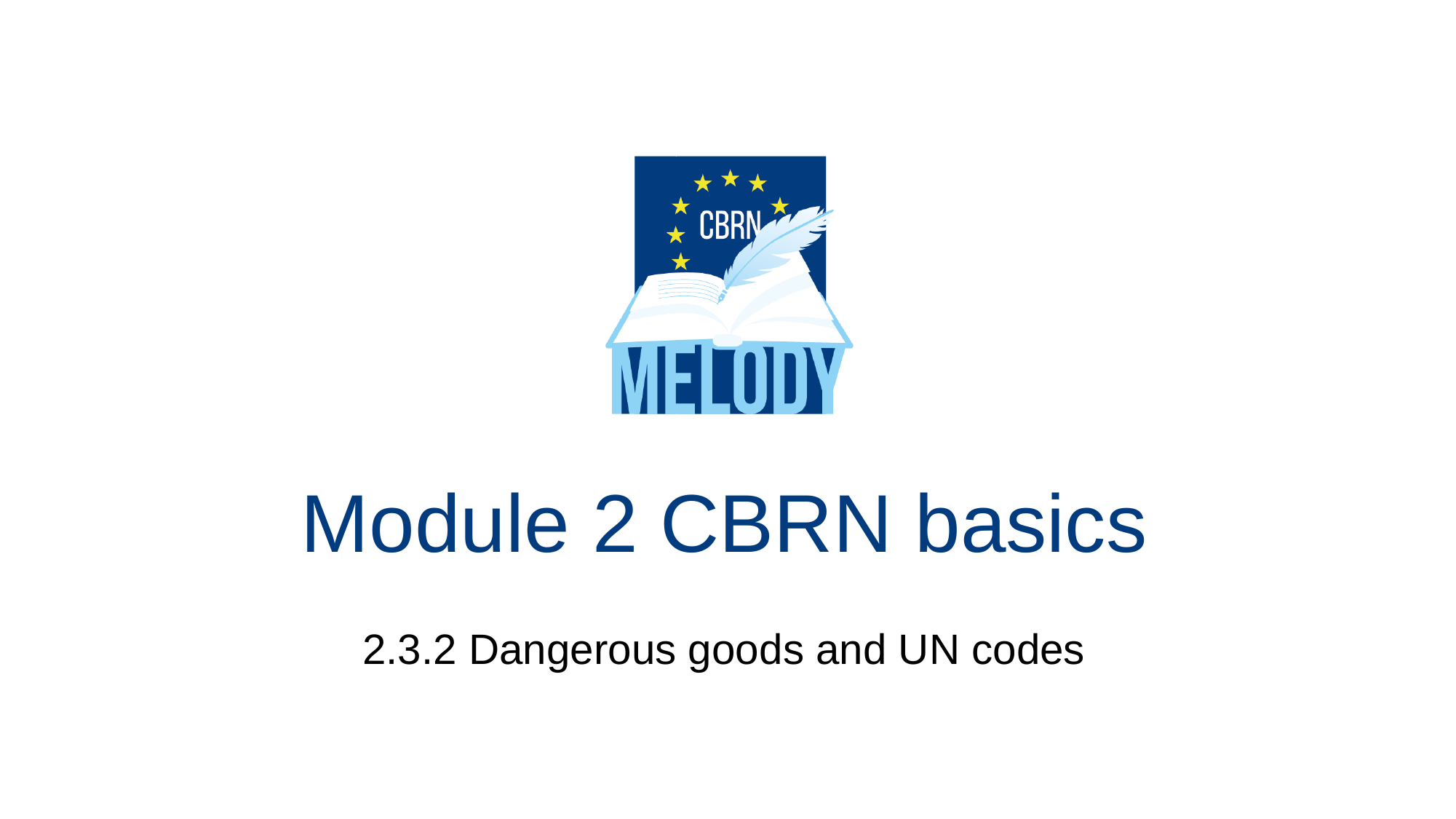

# Module 2 CBRN basics
2.3.2 Dangerous goods and UN codes